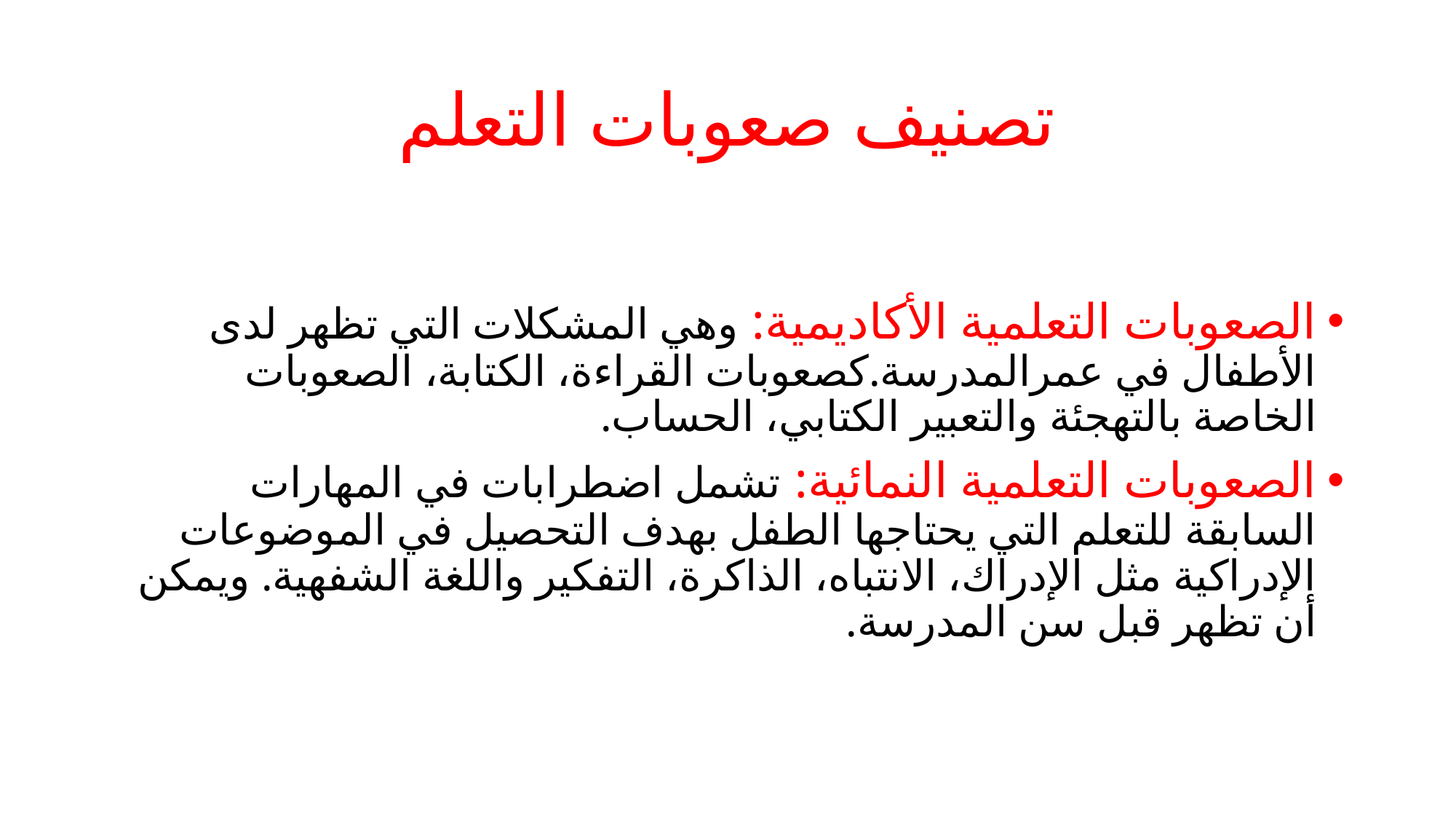

# تصنيف صعوبات التعلم

الصعوبات التعلمية الأكاديمية: وهي المشكلات التي تظهر لدى الأطفال في عمرالمدرسة.كصعوبات القراءة، الكتابة، الصعوبات الخاصة بالتهجئة والتعبير الكتابي، الحساب.
الصعوبات التعلمية النمائية: تشمل اضطرابات في المهارات السابقة للتعلم التي يحتاجها الطفل بهدف التحصيل في الموضوعات الإدراكية مثل الإدراك، الانتباه، الذاكرة، التفكير واللغة الشفهية. ويمكن أن تظهر قبل سن المدرسة.